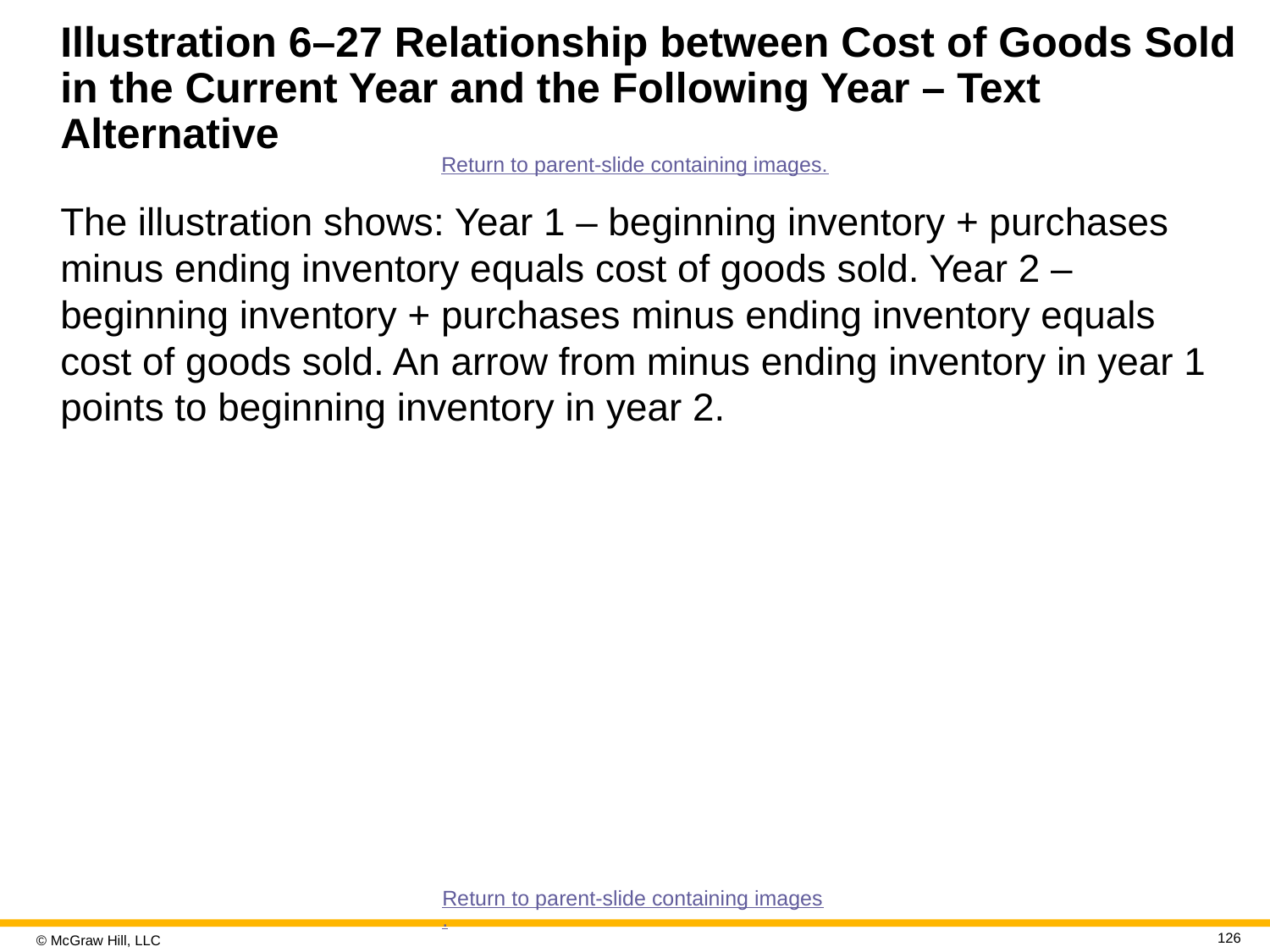

# Illustration 6–27 Relationship between Cost of Goods Sold in the Current Year and the Following Year – Text Alternative
Return to parent-slide containing images.
The illustration shows: Year 1 – beginning inventory + purchases minus ending inventory equals cost of goods sold. Year 2 – beginning inventory + purchases minus ending inventory equals cost of goods sold. An arrow from minus ending inventory in year 1 points to beginning inventory in year 2.
Return to parent-slide containing images.
126